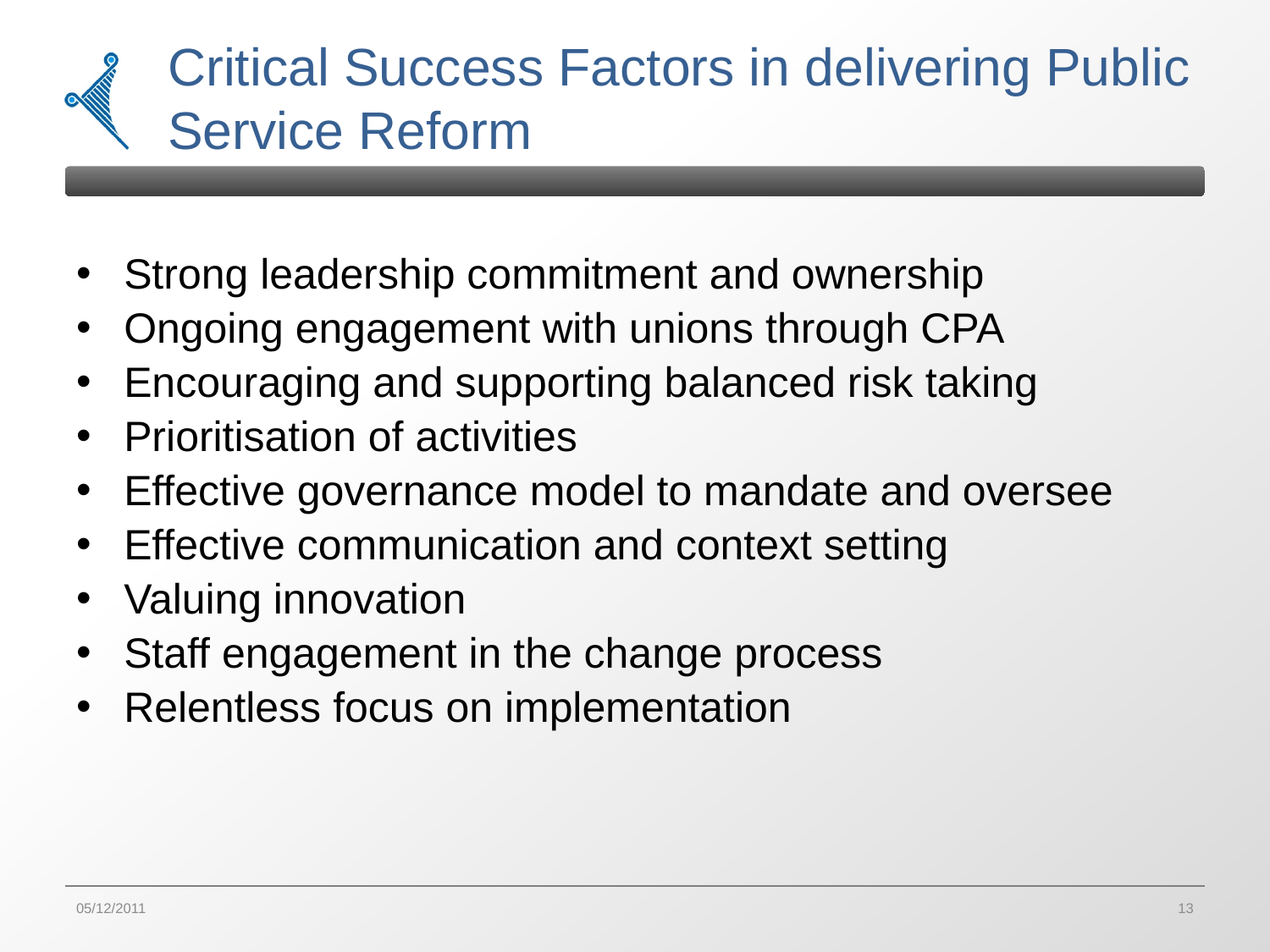

# Critical Success Factors in delivering Public Service Reform
Strong leadership commitment and ownership
Ongoing engagement with unions through CPA
Encouraging and supporting balanced risk taking
Prioritisation of activities
Effective governance model to mandate and oversee
Effective communication and context setting
Valuing innovation
Staff engagement in the change process
Relentless focus on implementation
05/12/2011
13